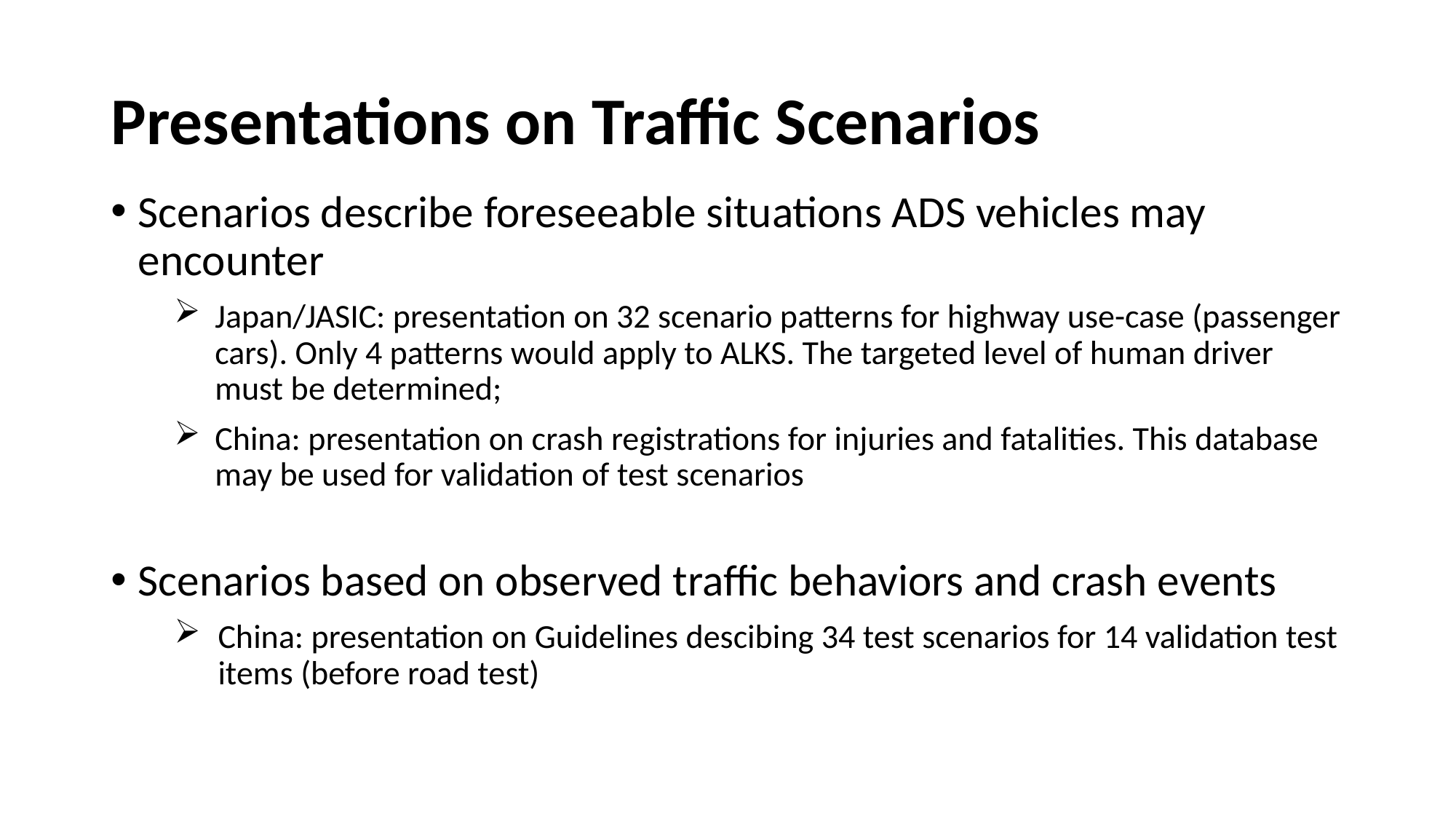

# Presentations on Traffic Scenarios
Scenarios describe foreseeable situations ADS vehicles may encounter
Japan/JASIC: presentation on 32 scenario patterns for highway use-case (passenger cars). Only 4 patterns would apply to ALKS. The targeted level of human driver must be determined;
China: presentation on crash registrations for injuries and fatalities. This database may be used for validation of test scenarios

Scenarios based on observed traffic behaviors and crash events
China: presentation on Guidelines descibing 34 test scenarios for 14 validation test items (before road test)